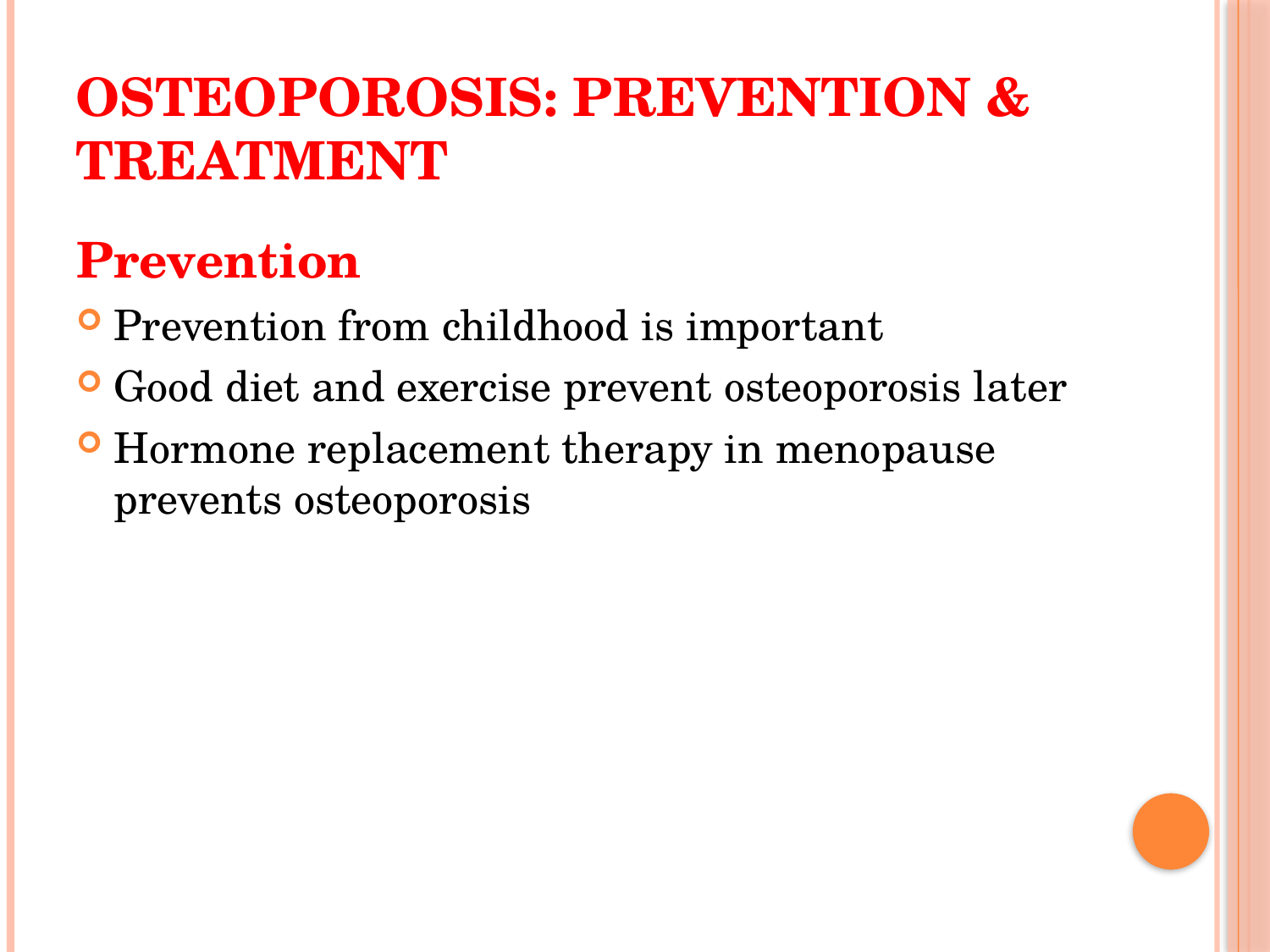

# Osteoporosis: Prevention & treatment
Prevention
Prevention from childhood is important
Good diet and exercise prevent osteoporosis later
Hormone replacement therapy in menopause prevents osteoporosis